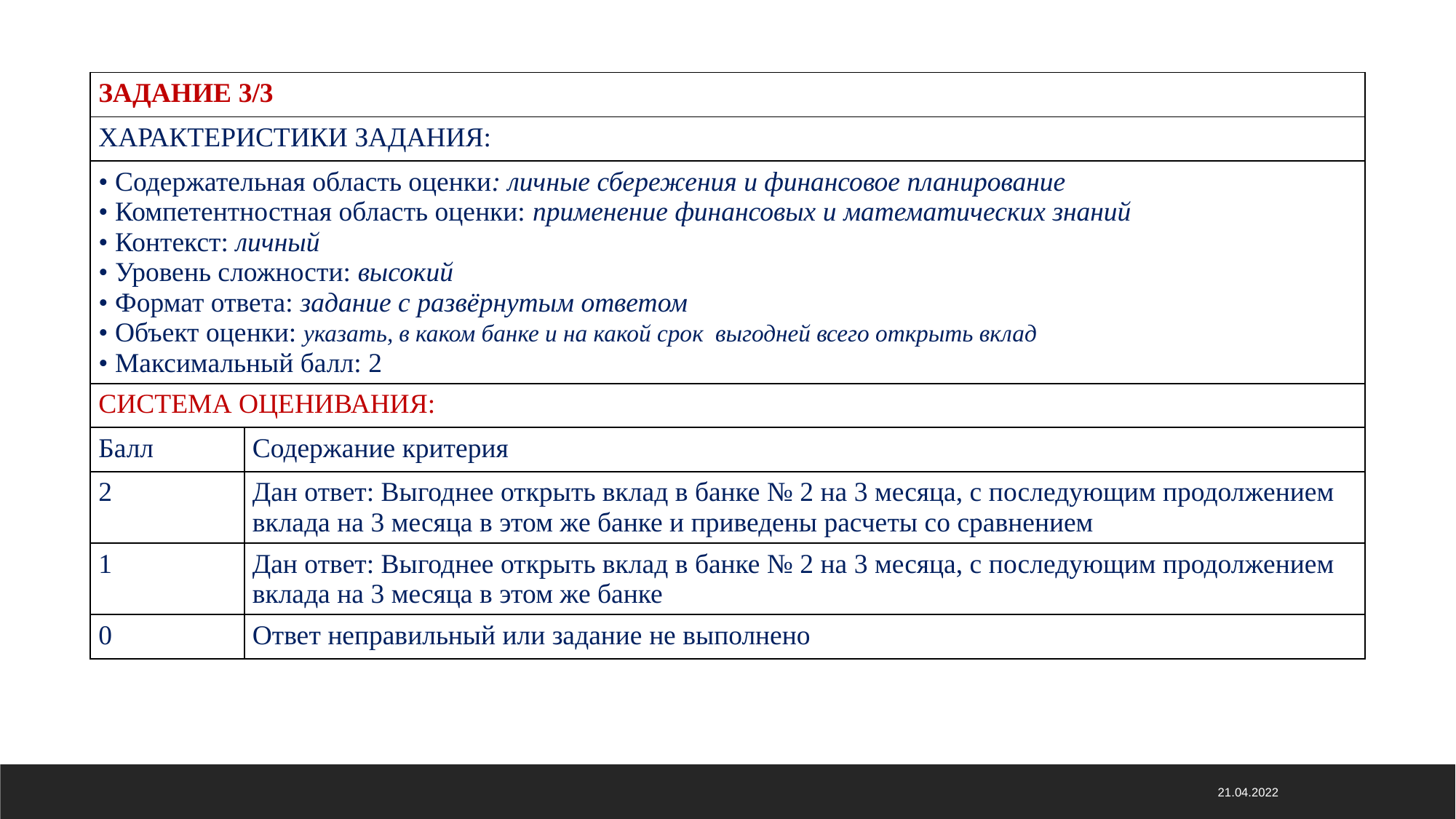

| ЗАДАНИЕ 3/3 |  |
| --- | --- |
| ХАРАКТЕРИСТИКИ ЗАДАНИЯ: |  |
| • Содержательная область оценки: личные сбережения и финансовое планирование • Компетентностная область оценки: применение финансовых и математических знаний • Контекст: личный • Уровень сложности: высокий • Формат ответа: задание с развёрнутым ответом • Объект оценки: указать, в каком банке и на какой срок выгодней всего открыть вклад • Максимальный балл: 2 |  |
| СИСТЕМА ОЦЕНИВАНИЯ: |  |
| Балл | Содержание критерия |
| 2 | Дан ответ: Выгоднее открыть вклад в банке № 2 на 3 месяца, с последующим продолжением вклада на 3 месяца в этом же банке и приведены расчеты со сравнением |
| 1 | Дан ответ: Выгоднее открыть вклад в банке № 2 на 3 месяца, с последующим продолжением вклада на 3 месяца в этом же банке |
| 0 | Ответ неправильный или задание не выполнено |
21.04.2022